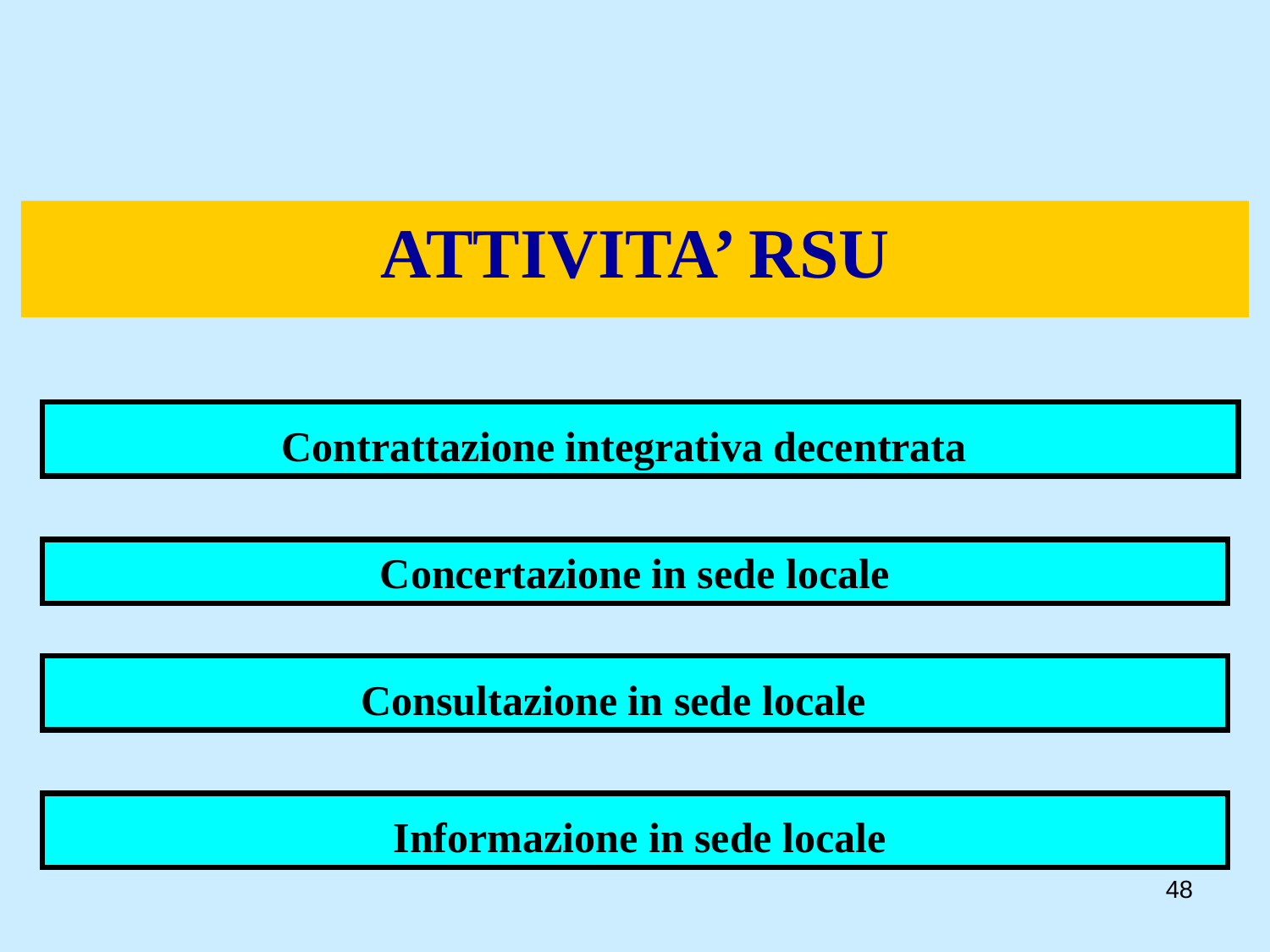

ATTIVITA’ RSU

Contrattazione integrativa decentrata
Concertazione in sede locale

Consultazione in sede locale

Informazione in sede locale
48